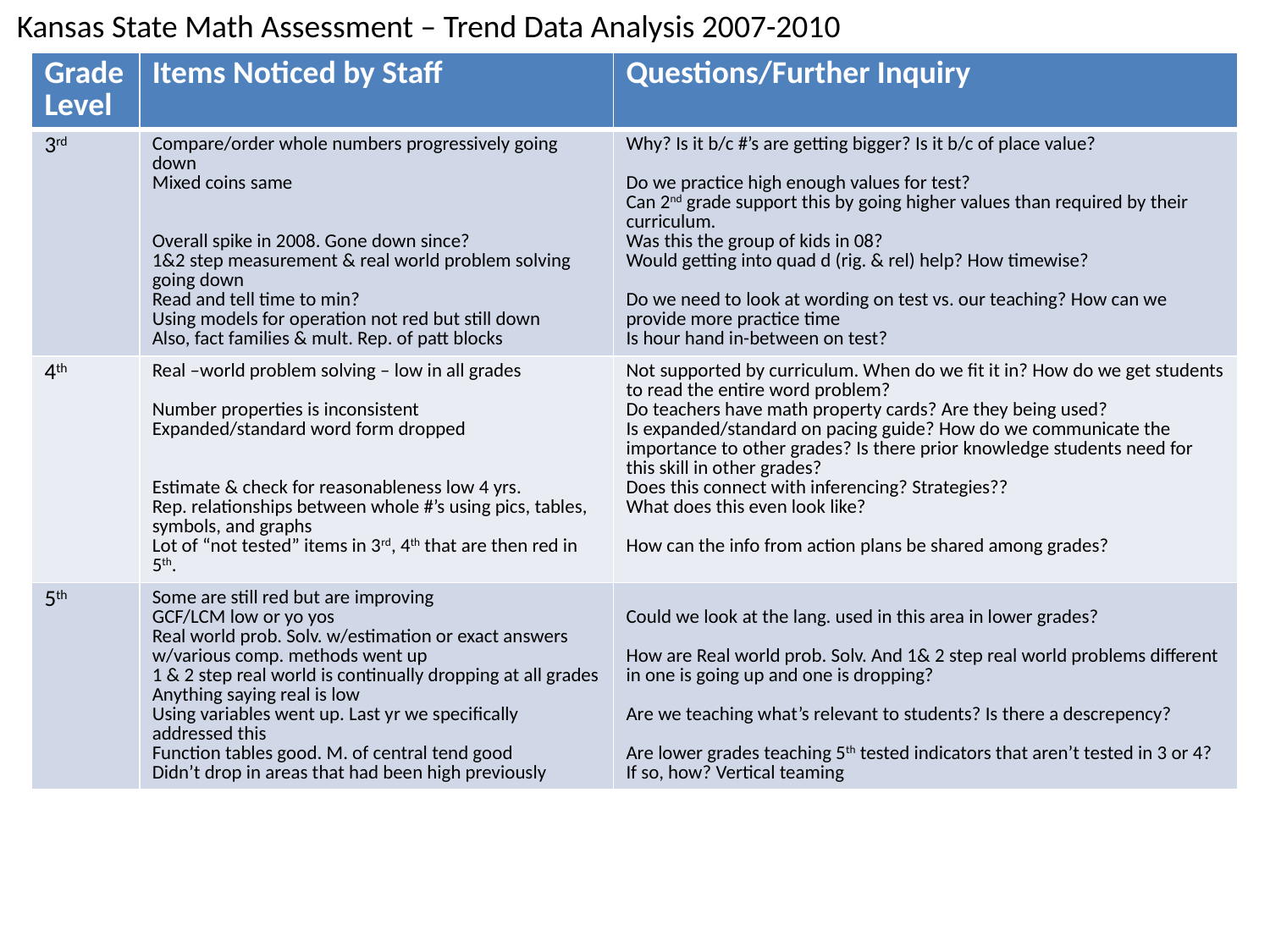

Kansas State Math Assessment – Trend Data Analysis 2007-2010
| Grade Level | Items Noticed by Staff | Questions/Further Inquiry |
| --- | --- | --- |
| 3rd | Compare/order whole numbers progressively going down Mixed coins same Overall spike in 2008. Gone down since? 1&2 step measurement & real world problem solving going down Read and tell time to min? Using models for operation not red but still down Also, fact families & mult. Rep. of patt blocks | Why? Is it b/c #’s are getting bigger? Is it b/c of place value? Do we practice high enough values for test? Can 2nd grade support this by going higher values than required by their curriculum. Was this the group of kids in 08? Would getting into quad d (rig. & rel) help? How timewise? Do we need to look at wording on test vs. our teaching? How can we provide more practice time Is hour hand in-between on test? |
| 4th | Real –world problem solving – low in all grades Number properties is inconsistent Expanded/standard word form dropped Estimate & check for reasonableness low 4 yrs. Rep. relationships between whole #’s using pics, tables, symbols, and graphs Lot of “not tested” items in 3rd, 4th that are then red in 5th. | Not supported by curriculum. When do we fit it in? How do we get students to read the entire word problem? Do teachers have math property cards? Are they being used? Is expanded/standard on pacing guide? How do we communicate the importance to other grades? Is there prior knowledge students need for this skill in other grades? Does this connect with inferencing? Strategies?? What does this even look like? How can the info from action plans be shared among grades? |
| 5th | Some are still red but are improving GCF/LCM low or yo yos Real world prob. Solv. w/estimation or exact answers w/various comp. methods went up 1 & 2 step real world is continually dropping at all grades Anything saying real is low Using variables went up. Last yr we specifically addressed this Function tables good. M. of central tend good Didn’t drop in areas that had been high previously | Could we look at the lang. used in this area in lower grades? How are Real world prob. Solv. And 1& 2 step real world problems different in one is going up and one is dropping? Are we teaching what’s relevant to students? Is there a descrepency? Are lower grades teaching 5th tested indicators that aren’t tested in 3 or 4? If so, how? Vertical teaming |